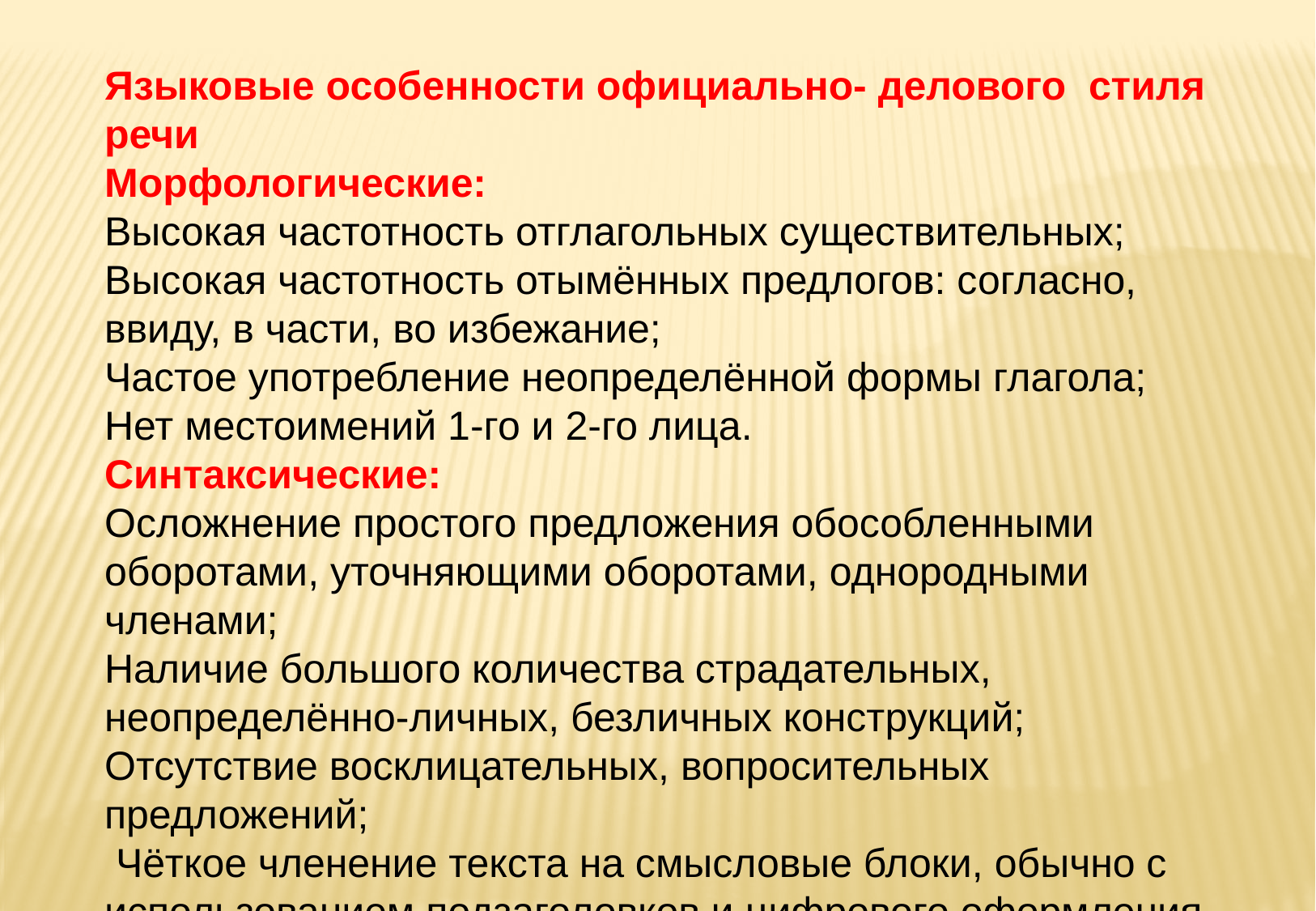

Языковые особенности официально- делового  стиля речи
Морфологические:
Высокая частотность отглагольных существительных;
Высокая частотность отымённых предлогов: согласно, ввиду, в части, во избежание;
Частое употребление неопределённой формы глагола;
Нет местоимений 1-го и 2-го лица.
Синтаксические:
Осложнение простого предложения обособленными оборотами, уточняющими оборотами, однородными членами;
Наличие большого количества страдательных, неопределённо-личных, безличных конструкций;
Отсутствие восклицательных, вопросительных предложений;
 Чёткое членение текста на смысловые блоки, обычно с использованием подзаголовков и цифрового оформления пунктов